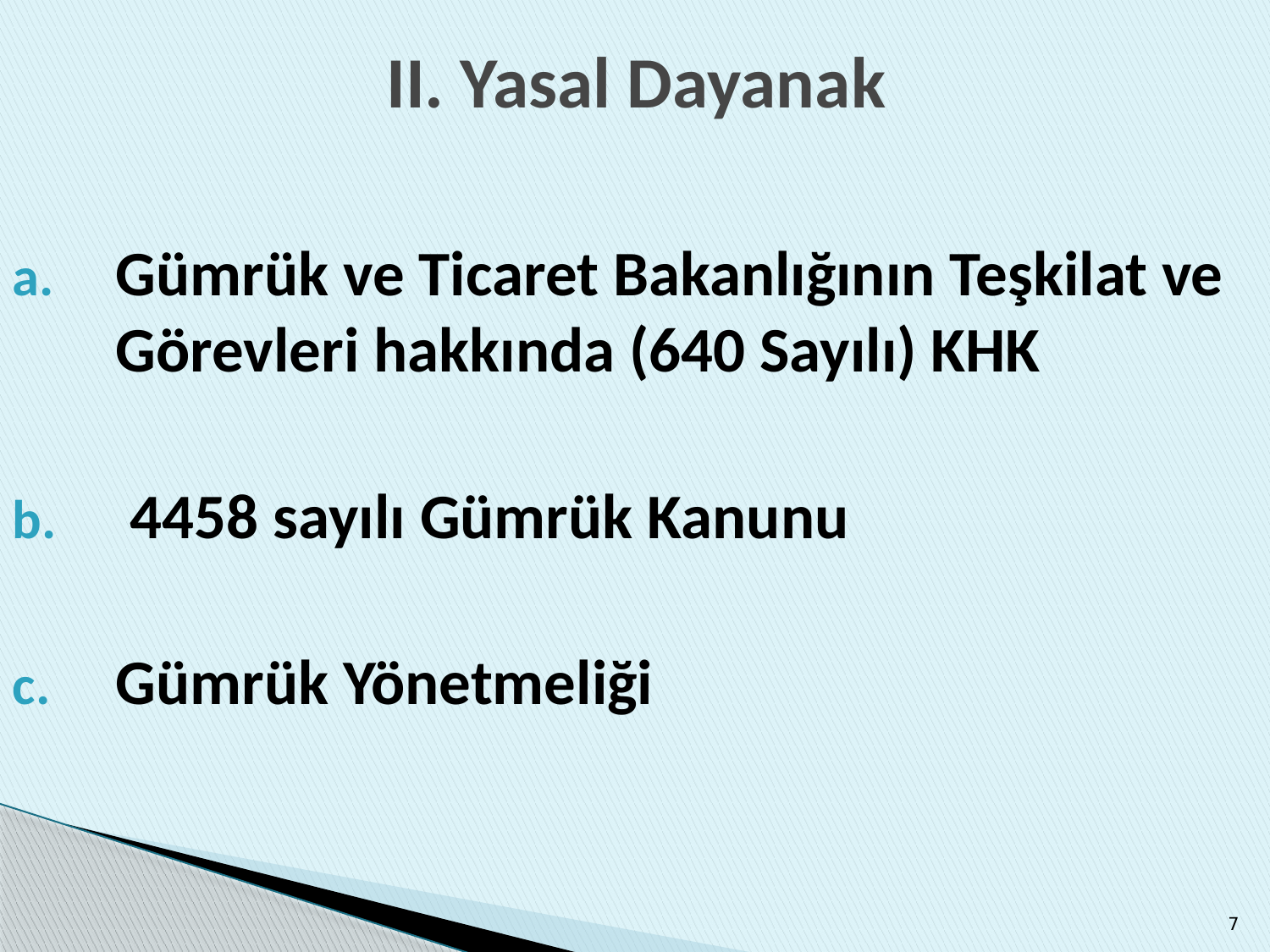

# II. Yasal Dayanak
Gümrük ve Ticaret Bakanlığının Teşkilat ve Görevleri hakkında (640 Sayılı) KHK

 4458 sayılı Gümrük Kanunu

Gümrük Yönetmeliği

7